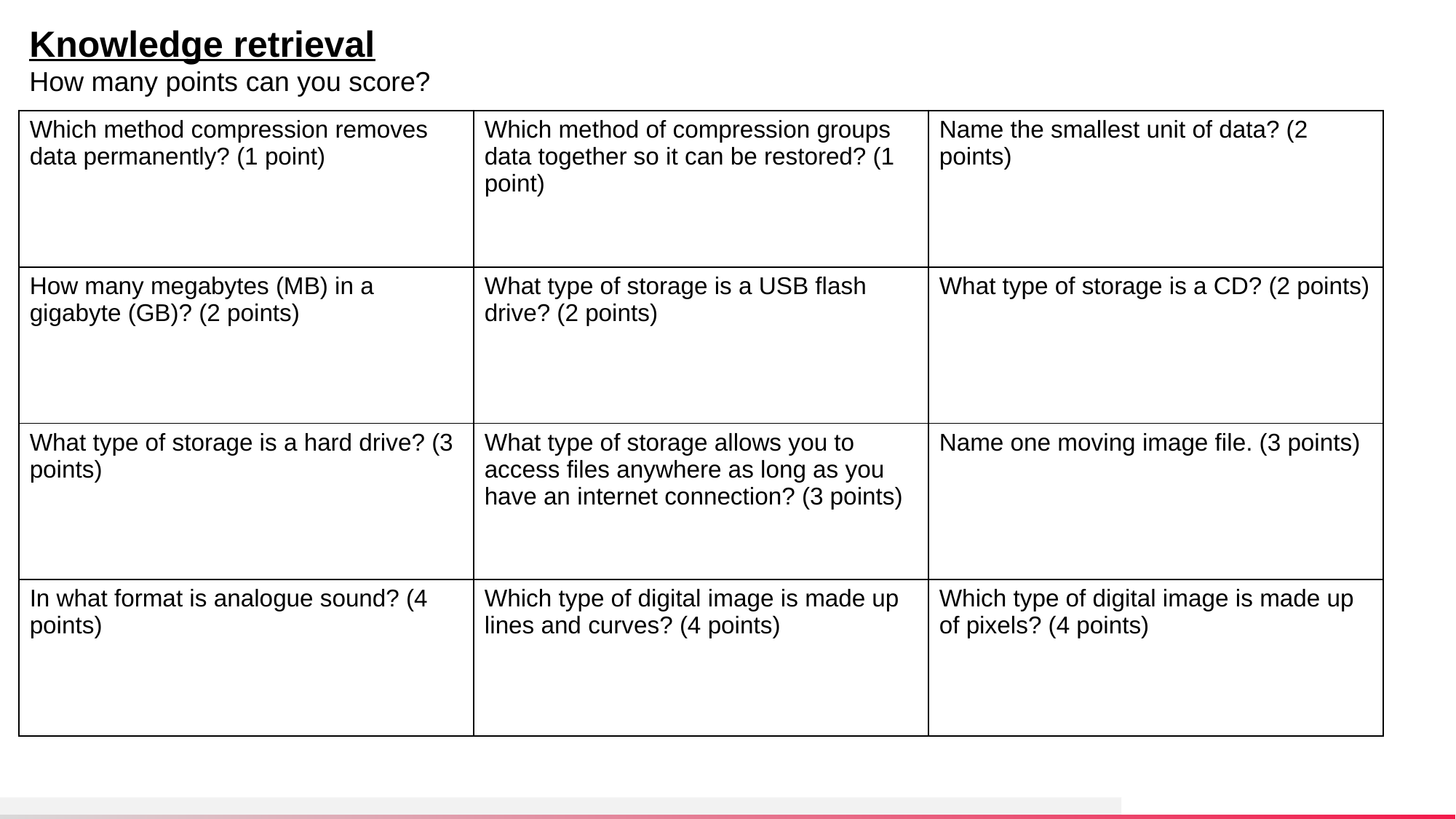

Knowledge retrieval
How many points can you score?
| Which method compression removes data permanently? (1 point) | Which method of compression groups data together so it can be restored? (1 point) | Name the smallest unit of data? (2 points) |
| --- | --- | --- |
| How many megabytes (MB) in a gigabyte (GB)? (2 points) | What type of storage is a USB flash drive? (2 points) | What type of storage is a CD? (2 points) |
| What type of storage is a hard drive? (3 points) | What type of storage allows you to access files anywhere as long as you have an internet connection? (3 points) | Name one moving image file. (3 points) |
| In what format is analogue sound? (4 points) | Which type of digital image is made up lines and curves? (4 points) | Which type of digital image is made up of pixels? (4 points) |